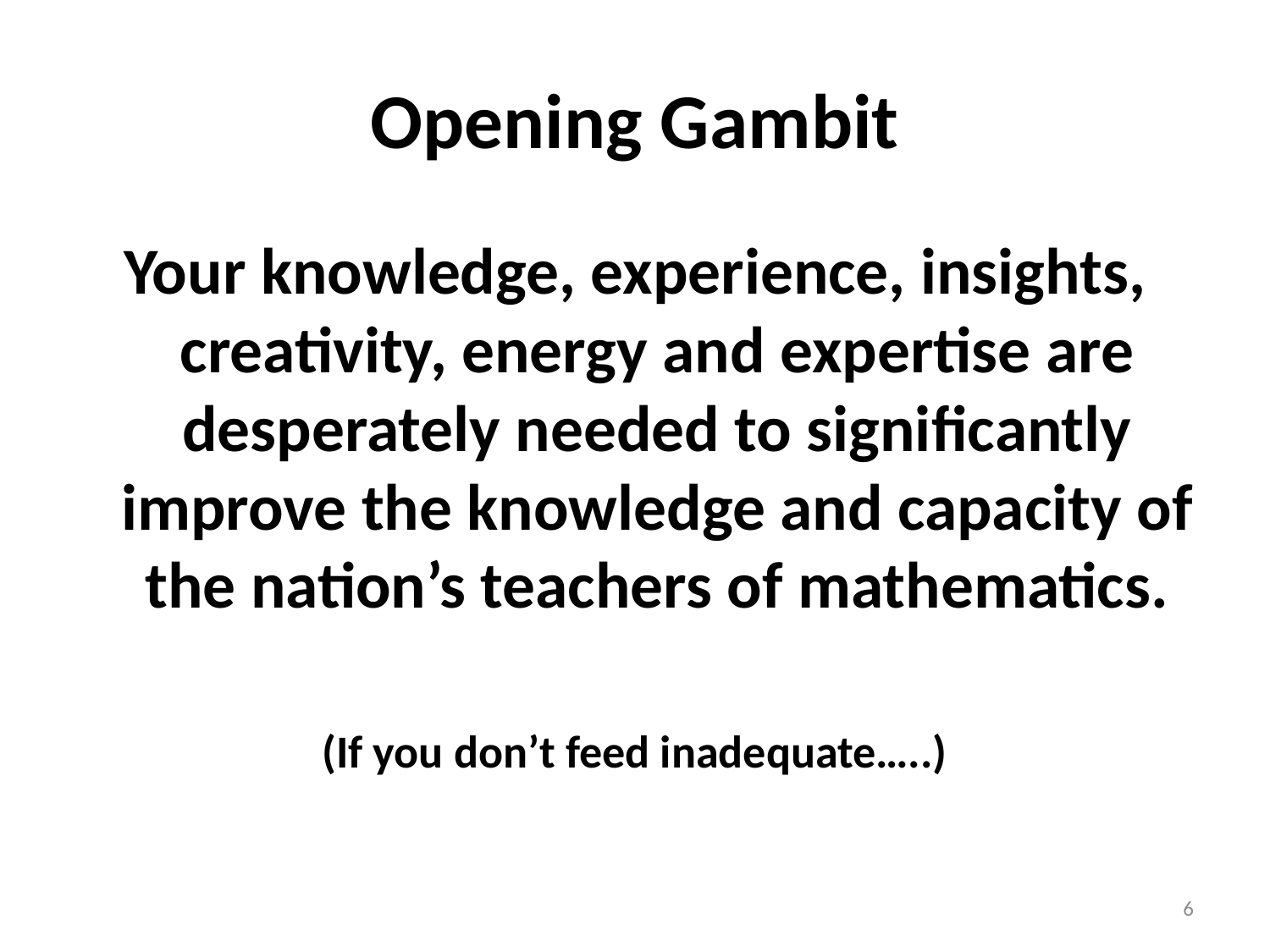

# Opening Gambit
Your knowledge, experience, insights, creativity, energy and expertise are desperately needed to significantly improve the knowledge and capacity of the nation’s teachers of mathematics.

(If you don’t feed inadequate…..)
6